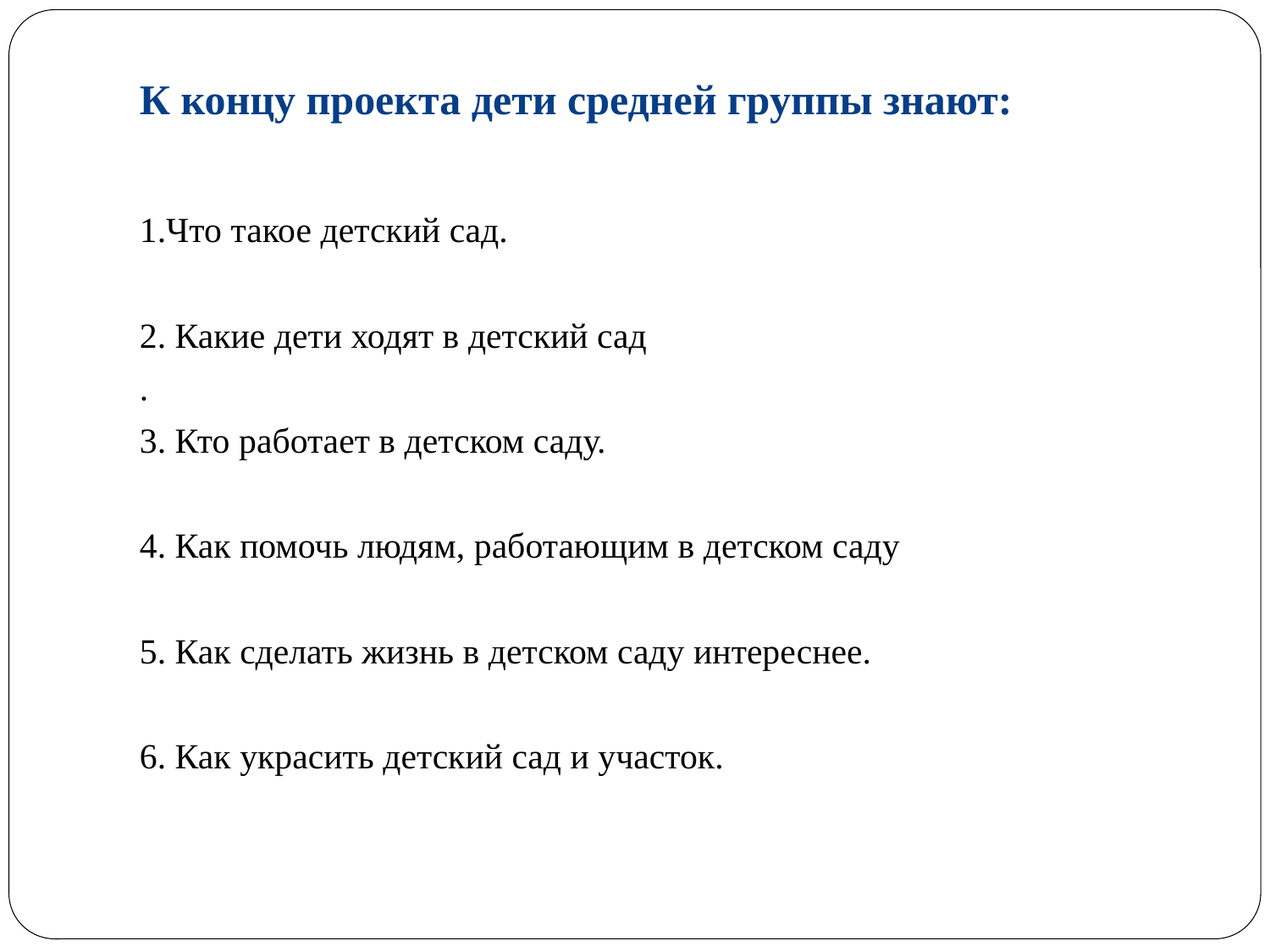

# К концу проекта дети средней группы знают:
1.Что такое детский сад.

2. Какие дети ходят в детский сад
.
3. Кто работает в детском саду.

4. Как помочь людям, работающим в детском саду

5. Как сделать жизнь в детском саду интереснее.

6. Как украсить детский сад и участок.